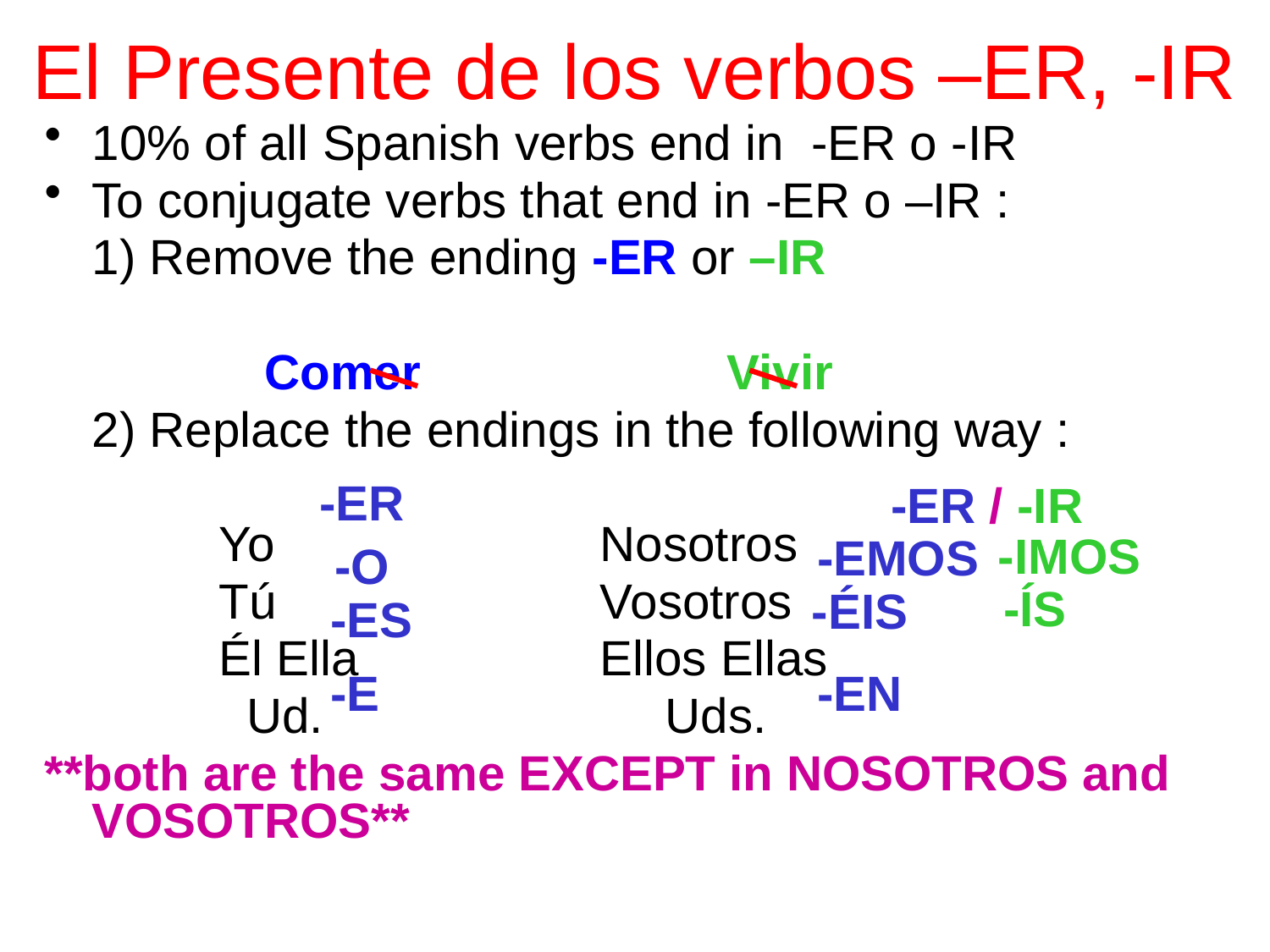

# El Presente de los verbos –ER, -IR
10% of all Spanish verbs end in  -ER o -IR
To conjugate verbs that end in -ER o –IR :
	1) Remove the ending -ER or –IR

                Comer			Vivir
	2) Replace the endings in the following way :

		Yo			Nosotros
		Tú			Vosotros
		Él Ella		Ellos Ellas
		  Ud.		              Uds.
**both are the same EXCEPT in NOSOTROS and VOSOTROS**
-ER
-ER / -IR
-IMOS
-EMOS
-O
-ÍS
-ÉIS
-ES
-E
-EN